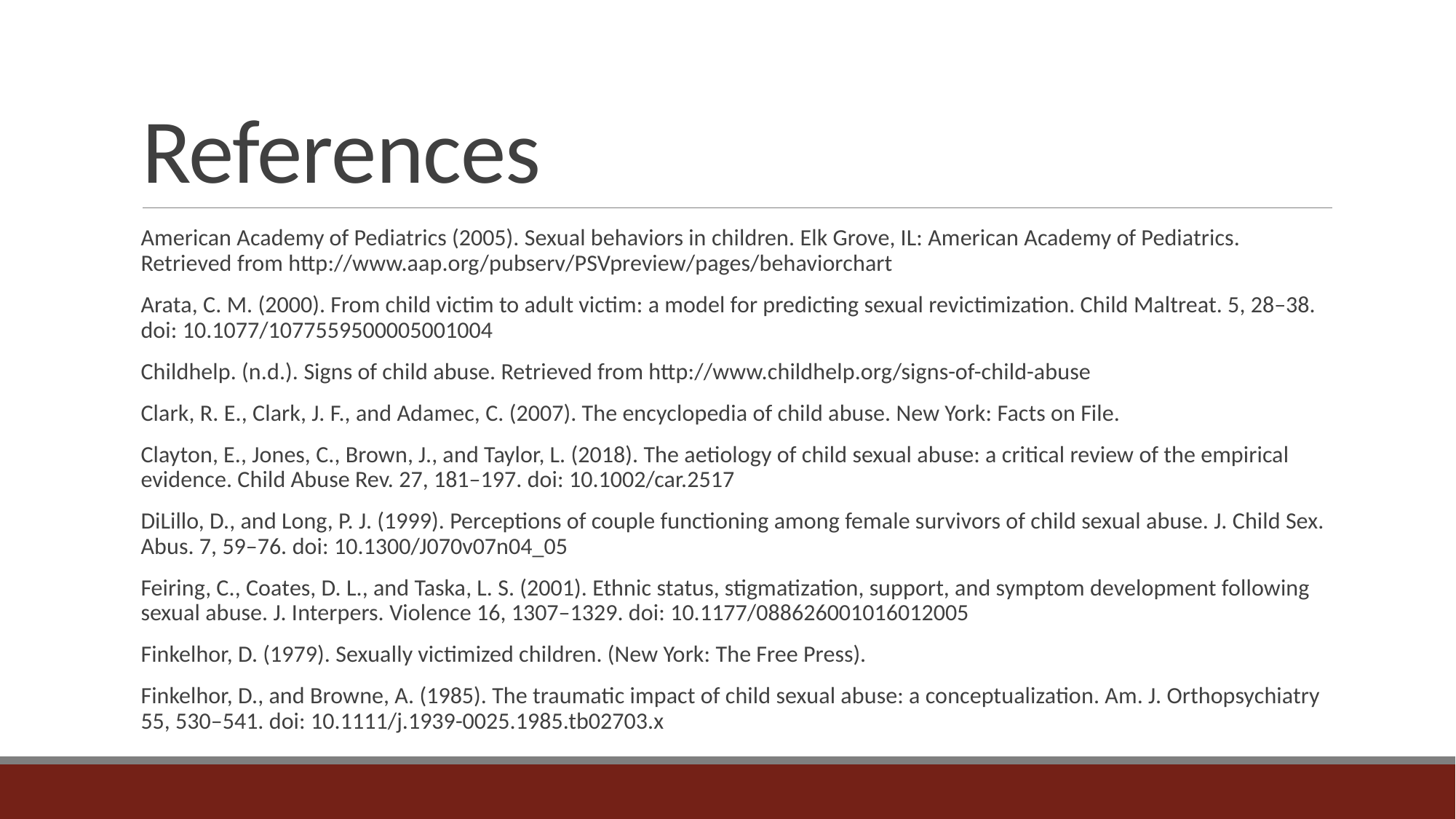

# References
American Academy of Pediatrics (2005). Sexual behaviors in children. Elk Grove, IL: American Academy of Pediatrics. Retrieved from http://www.aap.org/pubserv/PSVpreview/pages/behaviorchart
Arata, C. M. (2000). From child victim to adult victim: a model for predicting sexual revictimization. Child Maltreat. 5, 28–38. doi: 10.1077/1077559500005001004
Childhelp. (n.d.). Signs of child abuse. Retrieved from http://www.childhelp.org/signs-of-child-abuse
Clark, R. E., Clark, J. F., and Adamec, C. (2007). The encyclopedia of child abuse. New York: Facts on File.
Clayton, E., Jones, C., Brown, J., and Taylor, L. (2018). The aetiology of child sexual abuse: a critical review of the empirical evidence. Child Abuse Rev. 27, 181–197. doi: 10.1002/car.2517
DiLillo, D., and Long, P. J. (1999). Perceptions of couple functioning among female survivors of child sexual abuse. J. Child Sex. Abus. 7, 59–76. doi: 10.1300/J070v07n04_05
Feiring, C., Coates, D. L., and Taska, L. S. (2001). Ethnic status, stigmatization, support, and symptom development following sexual abuse. J. Interpers. Violence 16, 1307–1329. doi: 10.1177/088626001016012005
Finkelhor, D. (1979). Sexually victimized children. (New York: The Free Press).
Finkelhor, D., and Browne, A. (1985). The traumatic impact of child sexual abuse: a conceptualization. Am. J. Orthopsychiatry 55, 530–541. doi: 10.1111/j.1939-0025.1985.tb02703.x